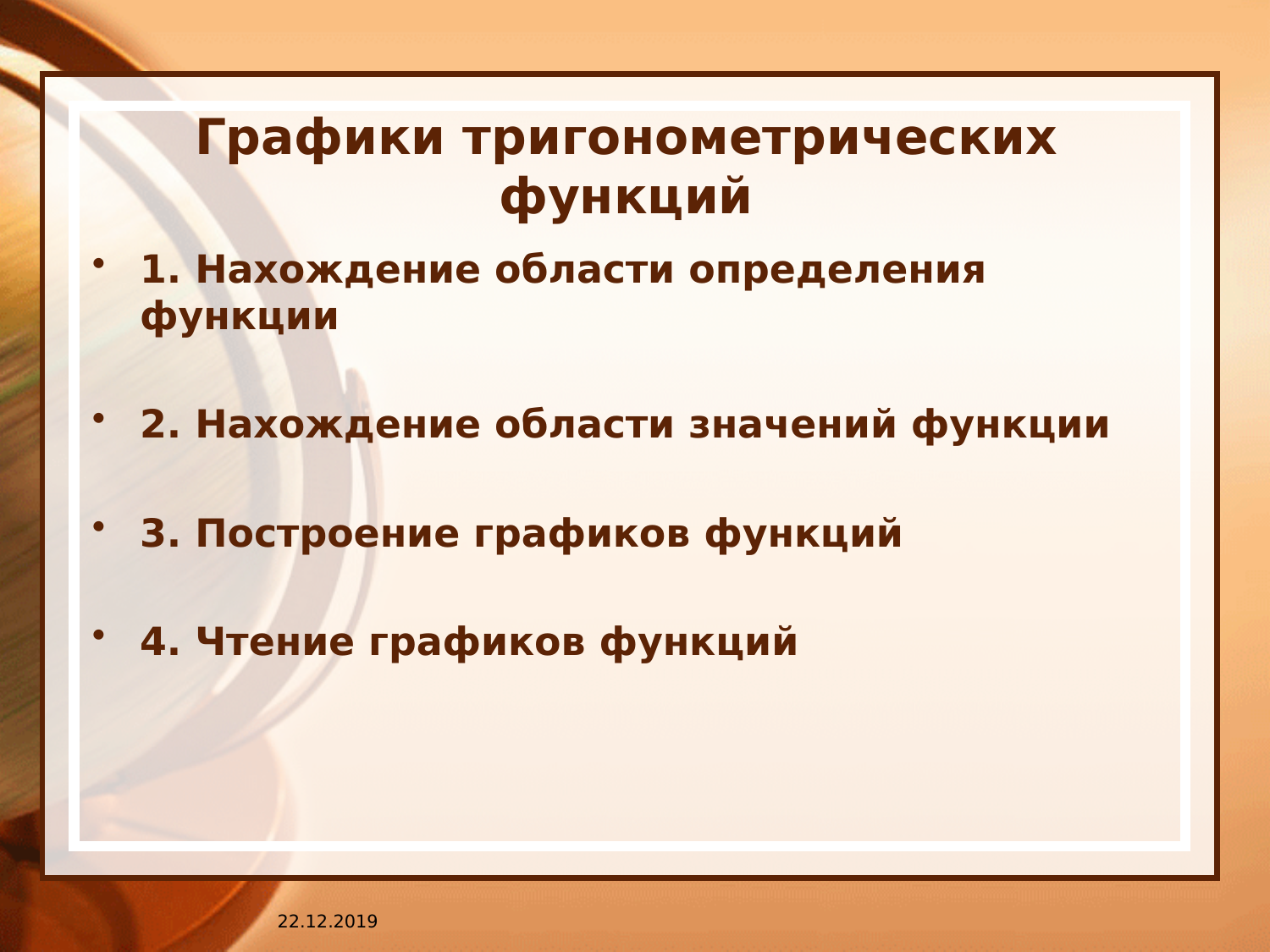

# Графики тригонометрических функций
1. Нахождение области определения функции

2. Нахождение области значений функции

3. Построение графиков функций

4. Чтение графиков функций

22.12.2019